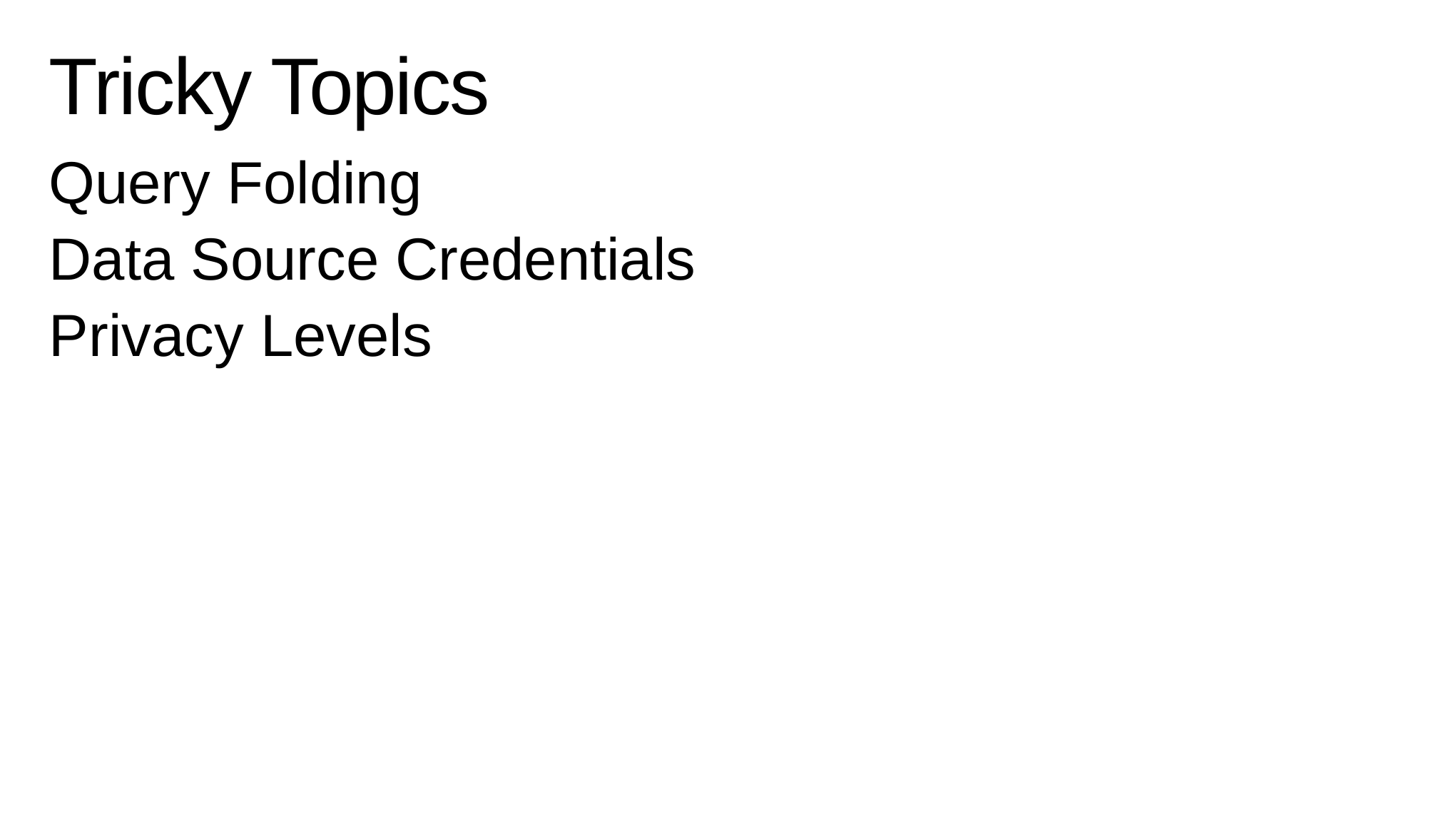

# Tricky Topics
Query Folding
Data Source Credentials
Privacy Levels